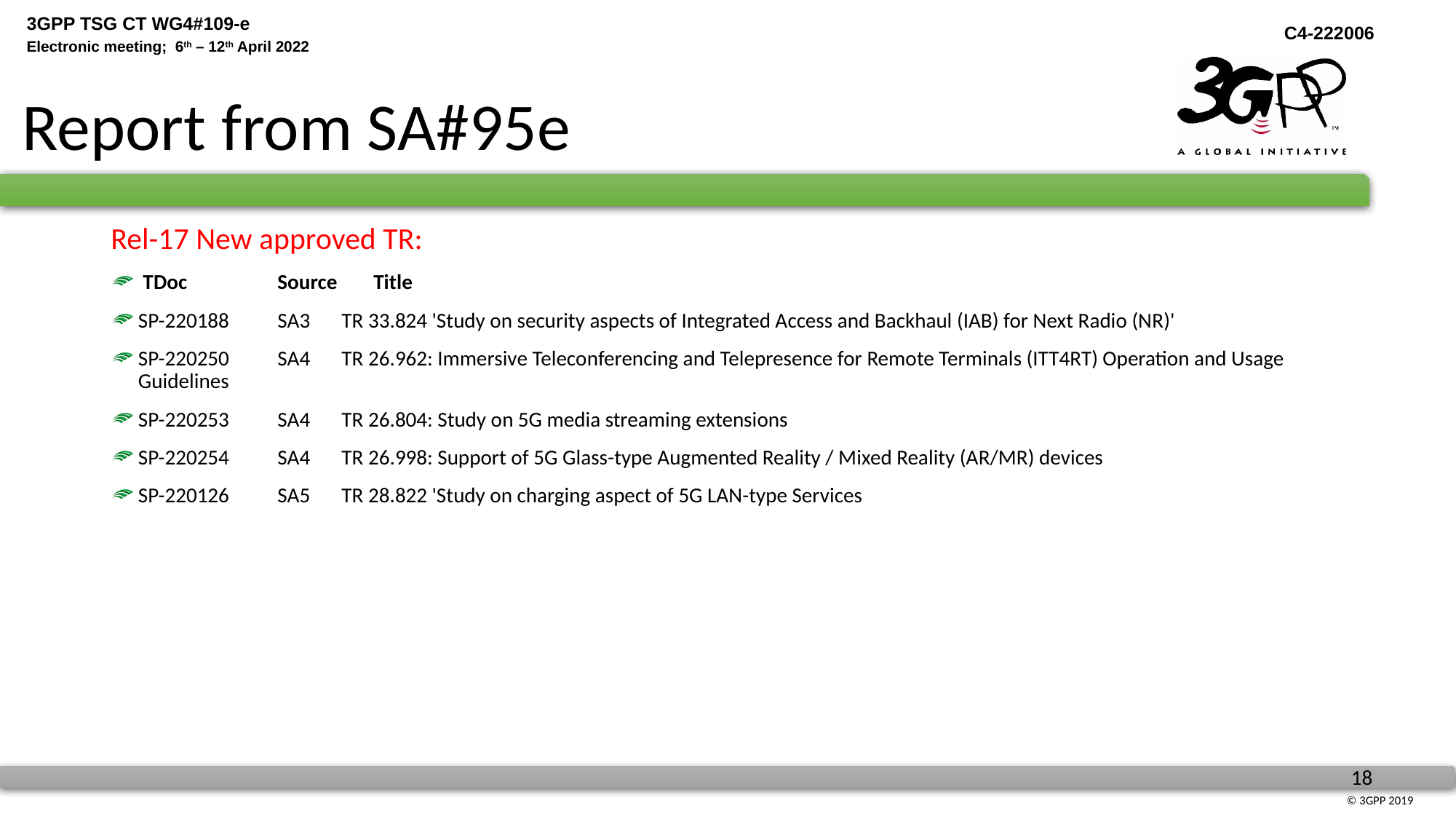

# Report from SA#95e
Rel-17 New approved TR:
 TDoc	Source	Title
SP-220188	SA3	TR 33.824 'Study on security aspects of Integrated Access and Backhaul (IAB) for Next Radio (NR)'
SP-220250	SA4	TR 26.962: Immersive Teleconferencing and Telepresence for Remote Terminals (ITT4RT) Operation and Usage Guidelines
SP-220253	SA4	TR 26.804: Study on 5G media streaming extensions
SP-220254	SA4	TR 26.998: Support of 5G Glass-type Augmented Reality / Mixed Reality (AR/MR) devices
SP-220126	SA5	TR 28.822 'Study on charging aspect of 5G LAN-type Services